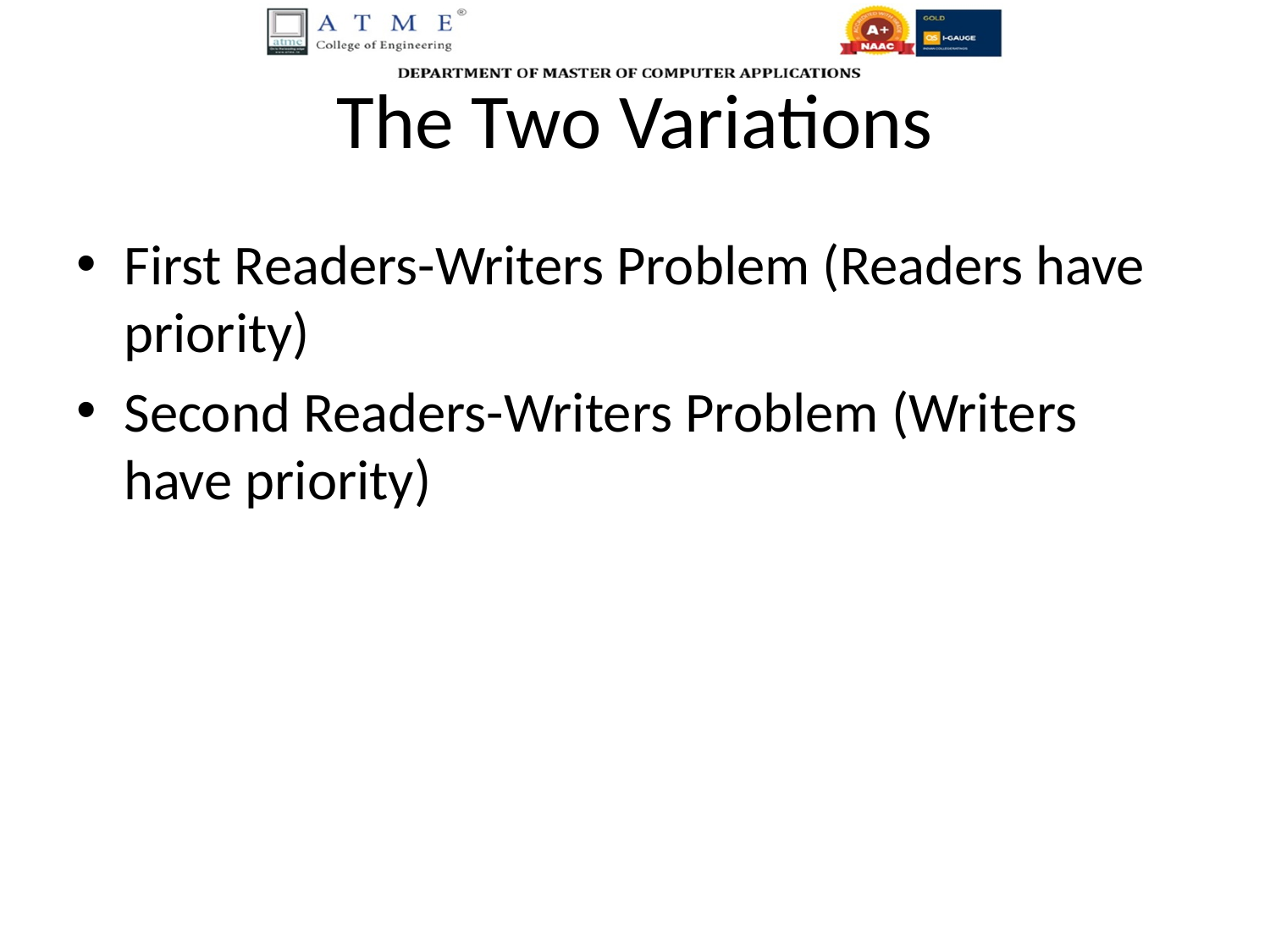

# The Two Variations
First Readers-Writers Problem (Readers have priority)
Second Readers-Writers Problem (Writers have priority)